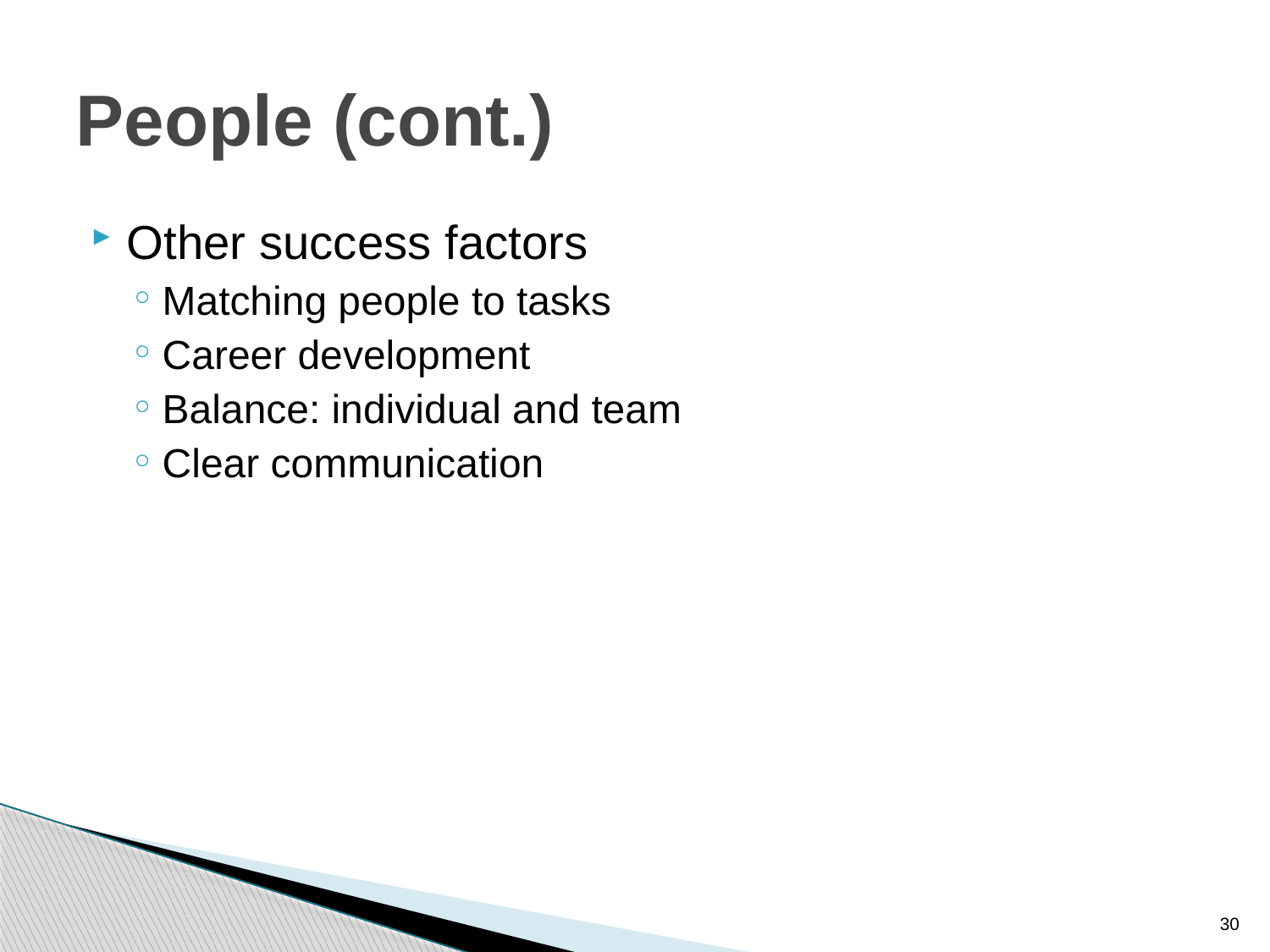

# People (cont.)
Other success factors
Matching people to tasks
Career development
Balance: individual and team
Clear communication
30